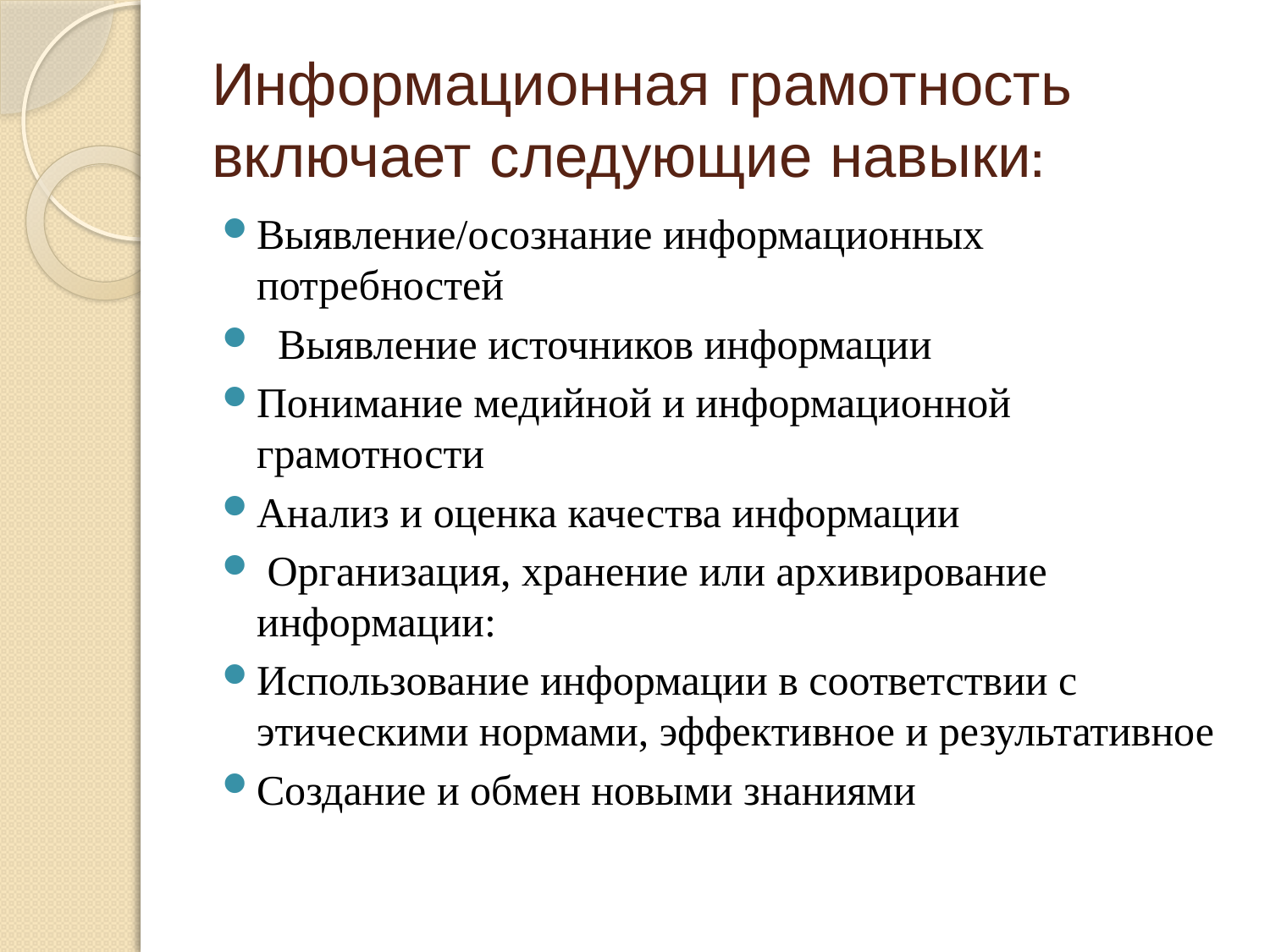

# Информационная грамотность включает следующие навыки:
Выявление/осознание информационных потребностей
  Выявление источников информации
Понимание медийной и информационной грамотности
Анализ и оценка качества информации
 Организация, хранение или архивирование информации:
Использование информации в соответствии с этическими нормами, эффективное и результативное
Создание и обмен новыми знаниями